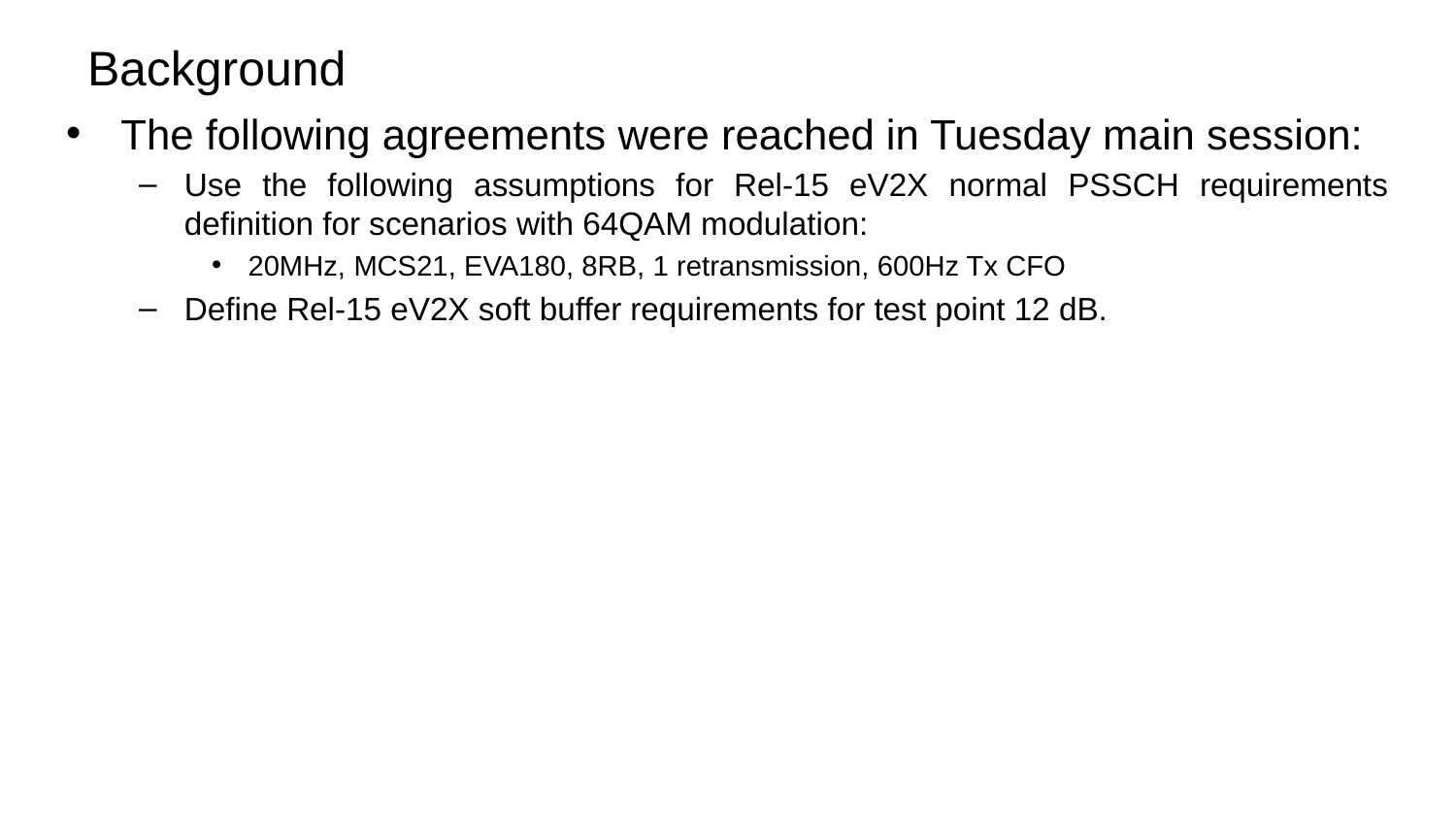

# Background
The following agreements were reached in Tuesday main session:
Use the following assumptions for Rel-15 eV2X normal PSSCH requirements definition for scenarios with 64QAM modulation:
20MHz, MCS21, EVA180, 8RB, 1 retransmission, 600Hz Tx CFO
Define Rel-15 eV2X soft buffer requirements for test point 12 dB.